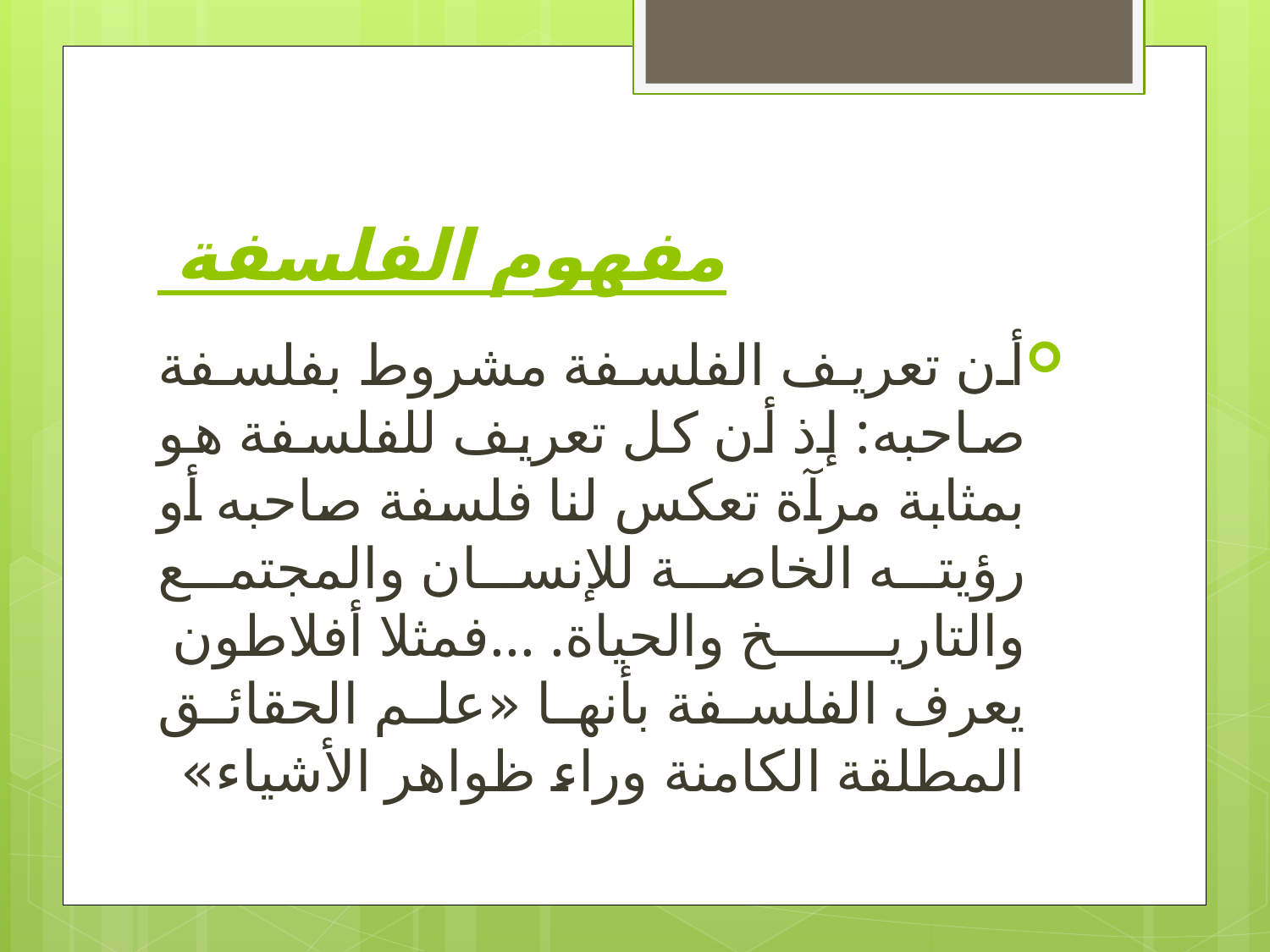

# مفهوم الفلسفة
أن تعريف الفلسفة مشروط بفلسفة صاحبه: إذ أن كل تعريف للفلسفة هو بمثابة مرآة تعكس لنا فلسفة صاحبه أو رؤيته الخاصة للإنسان والمجتمع والتاريخ والحياة. ...فمثلا أفلاطون  يعرف الفلسفة بأنها «علم الحقائق المطلقة الكامنة وراء ظواهر الأشياء»